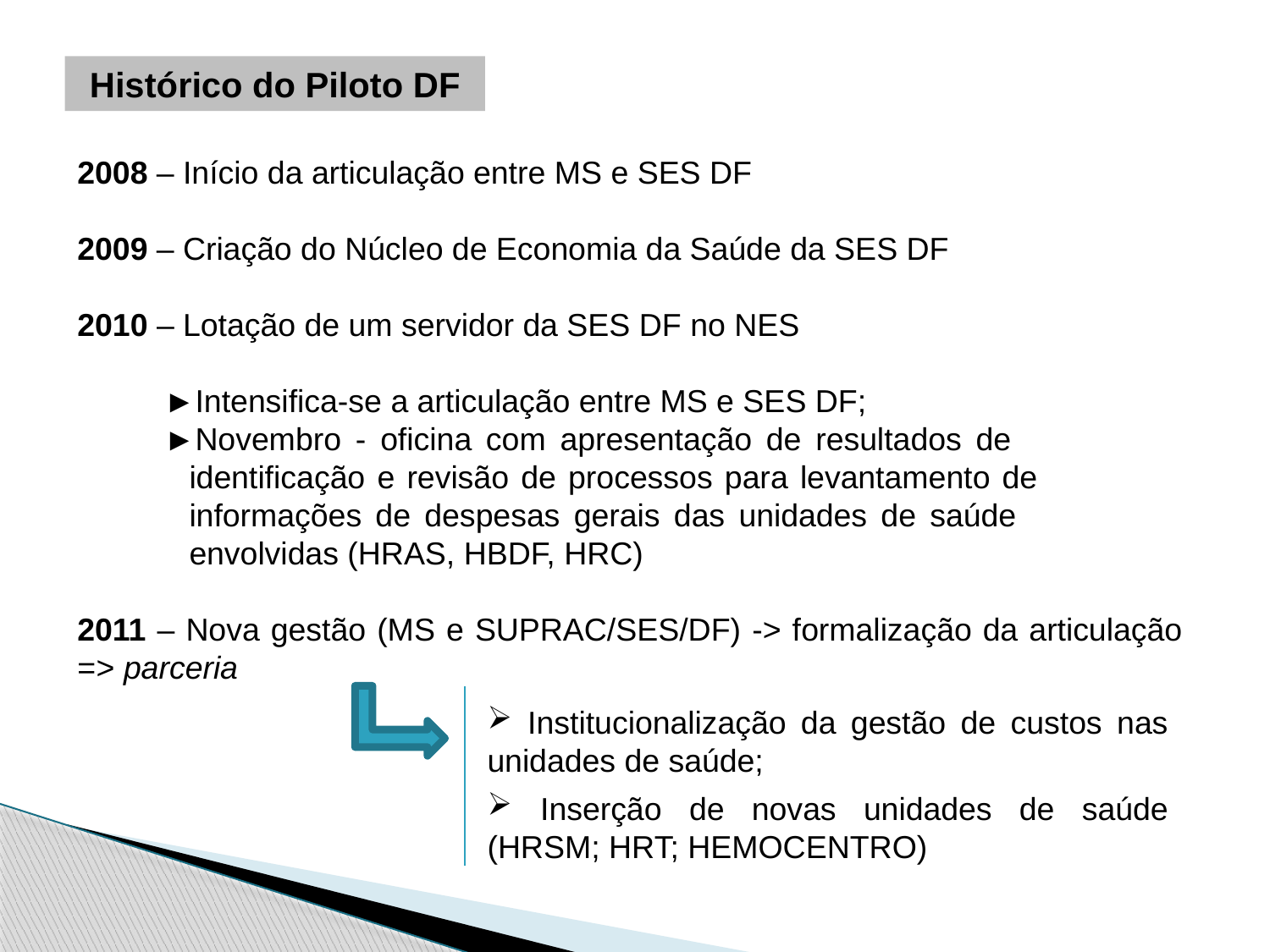

Histórico do Piloto DF

2008 – Início da articulação entre MS e SES DF

2009 – Criação do Núcleo de Economia da Saúde da SES DF

2010 – Lotação de um servidor da SES DF no NES

►Intensifica-se a articulação entre MS e SES DF;
►Novembro - oficina com apresentação de resultados de             identificação e revisão de processos para levantamento de             informações de despesas gerais das unidades de saúde             envolvidas (HRAS, HBDF, HRC)

2011 – Nova gestão (MS e SUPRAC/SES/DF) -> formalização da articulação => parceria

 Institucionalização da gestão de custos nas unidades de saúde;
 Inserção de novas unidades de saúde (HRSM; HRT; HEMOCENTRO)